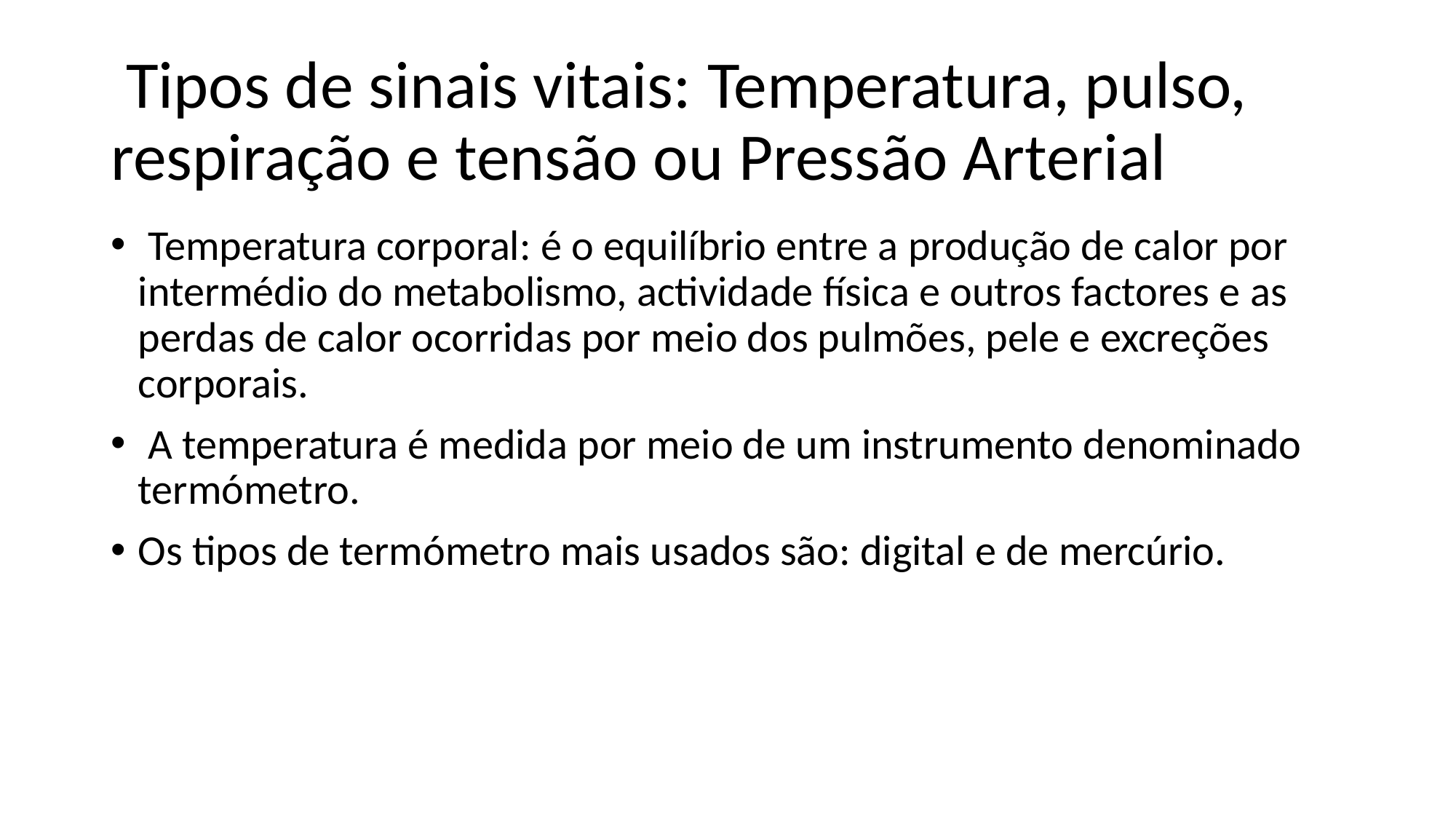

# Tipos de sinais vitais: Temperatura, pulso, respiração e tensão ou Pressão Arterial
 Temperatura corporal: é o equilíbrio entre a produção de calor por intermédio do metabolismo, actividade física e outros factores e as perdas de calor ocorridas por meio dos pulmões, pele e excreções corporais.
 A temperatura é medida por meio de um instrumento denominado termómetro.
Os tipos de termómetro mais usados são: digital e de mercúrio.